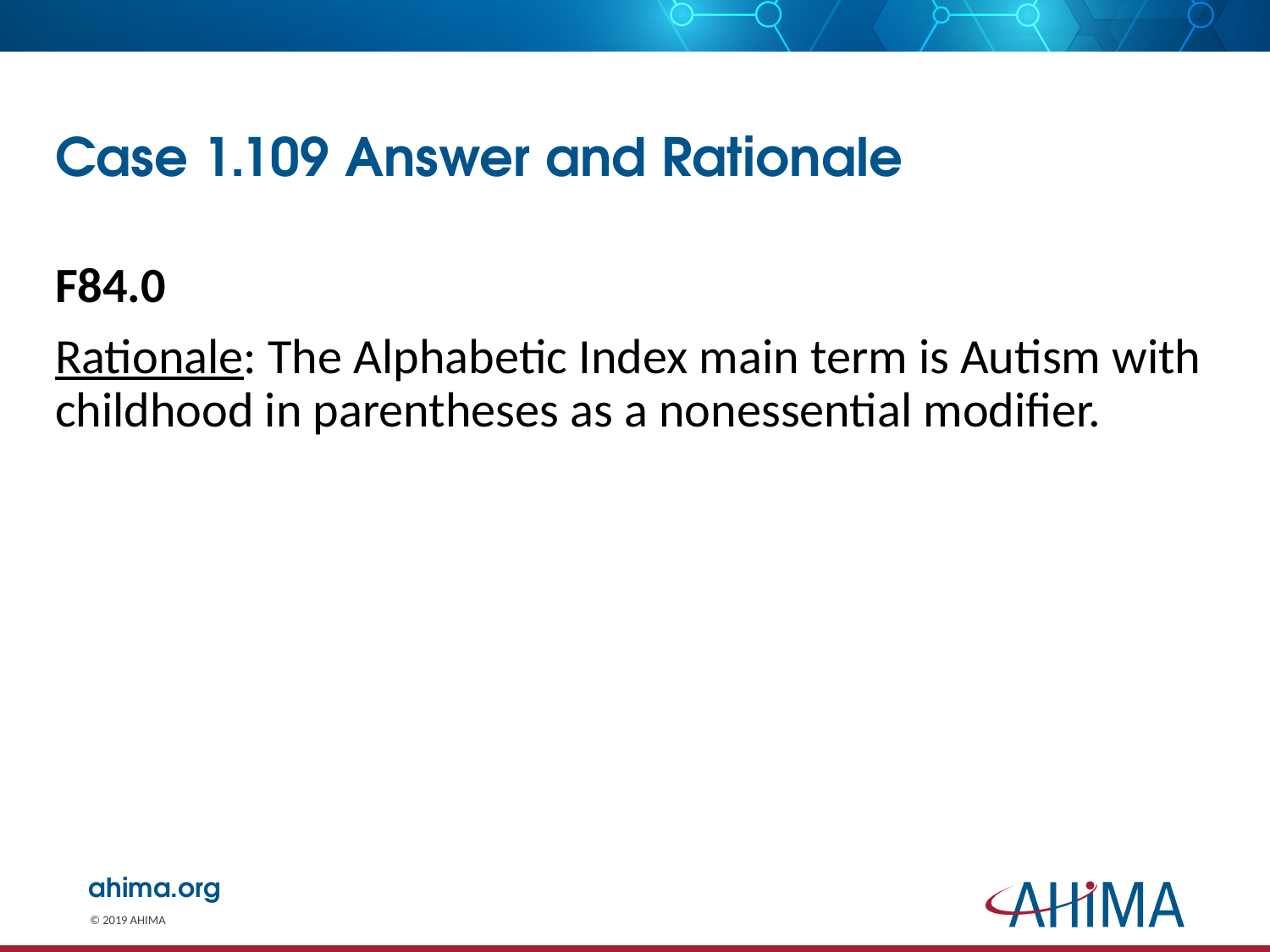

# Case 1.109 Answer and Rationale
F84.0
Rationale: The Alphabetic Index main term is Autism with childhood in parentheses as a nonessential modifier.